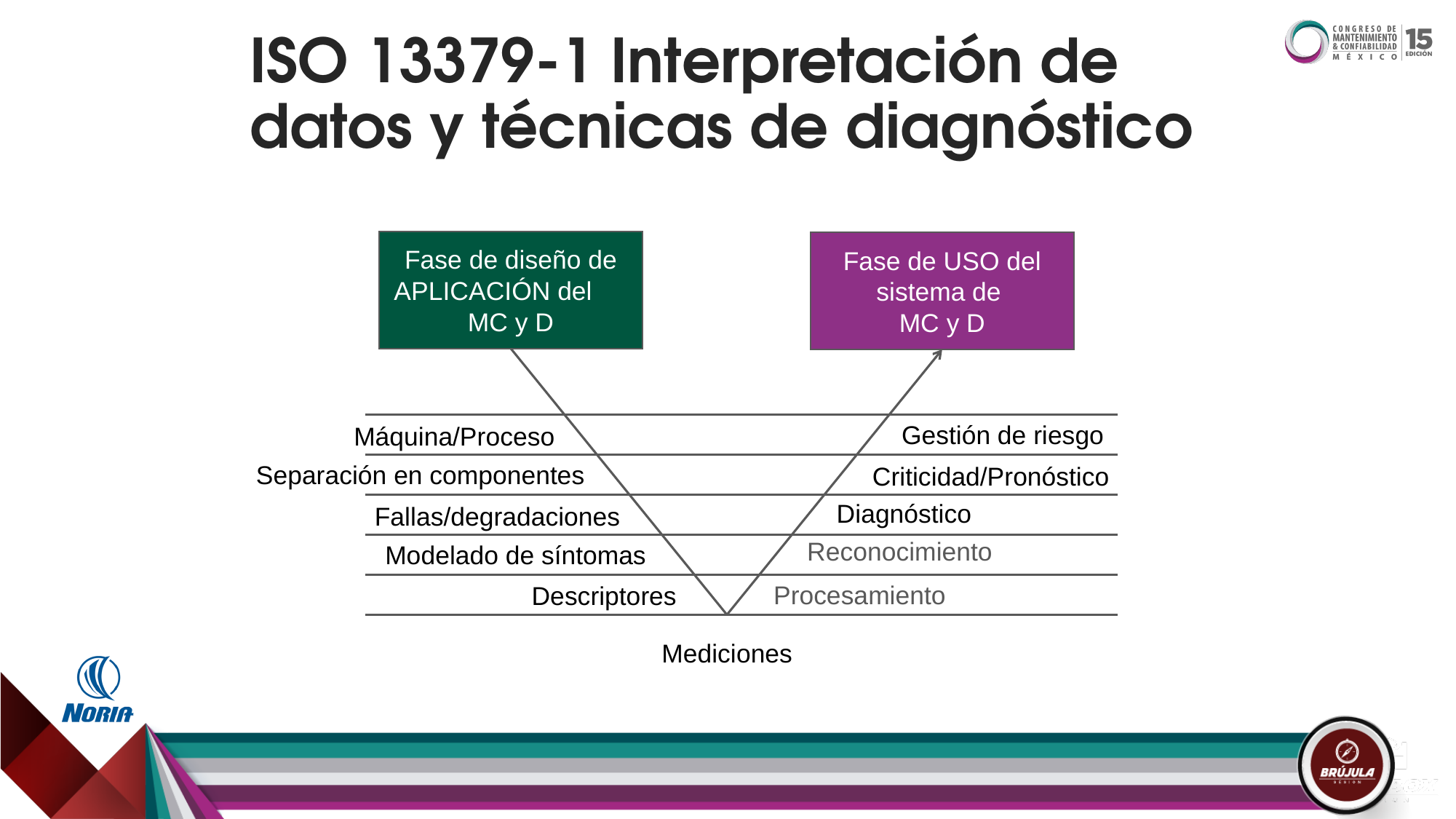

# ISO 13379-1 Interpretación de datos y técnicas de diagnóstico
Fase de diseño de APLICACIÓN del      MC y D
Fase de USO del sistema de
MC y D
Gestión de riesgo
Máquina/Proceso
Separación en componentes
Criticidad/Pronóstico
Diagnóstico
Fallas/degradaciones
Reconocimiento
Modelado de síntomas
Procesamiento
Descriptores
Mediciones